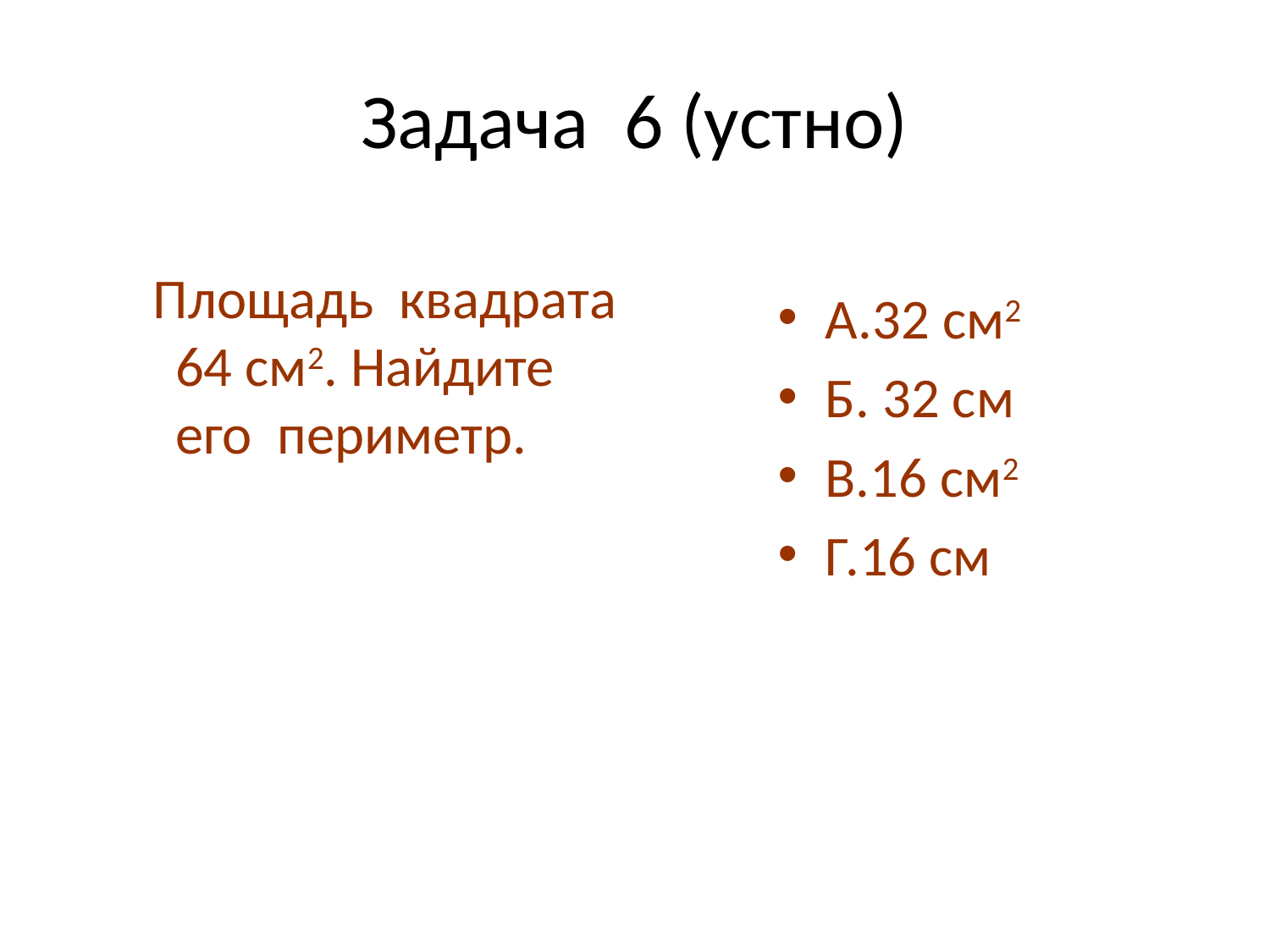

# Задача  6 (устно)
  Площадь  квадрата  64 см2. Найдите  его  периметр.
А.32 см2
Б. 32 см
В.16 см2
Г.16 см